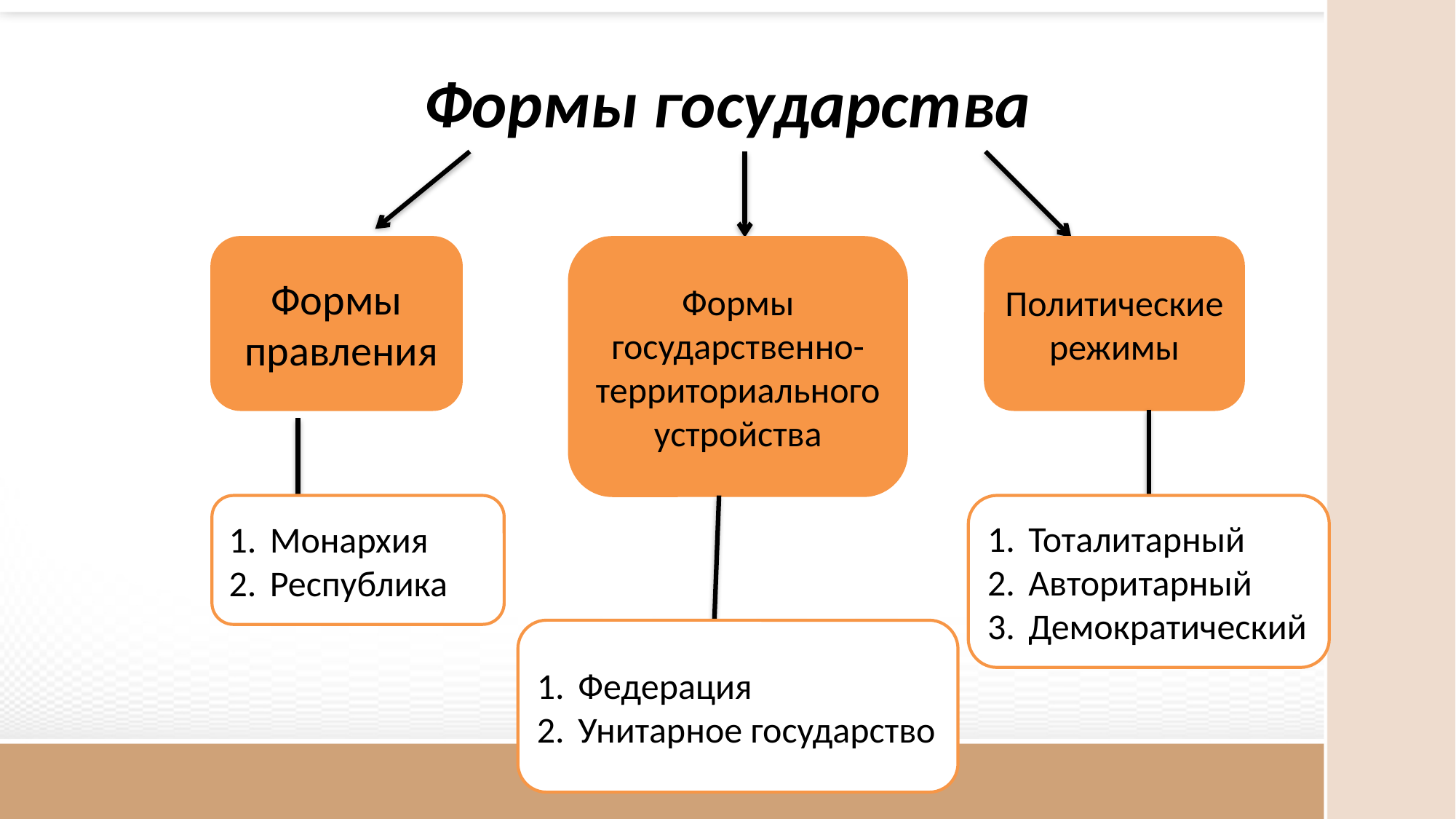

# Формы государства
Формы
 правления
Формы государственно-
территориального
устройства
Политические режимы
Монархия
Республика
Тоталитарный
Авторитарный
Демократический
Федерация
Унитарное государство